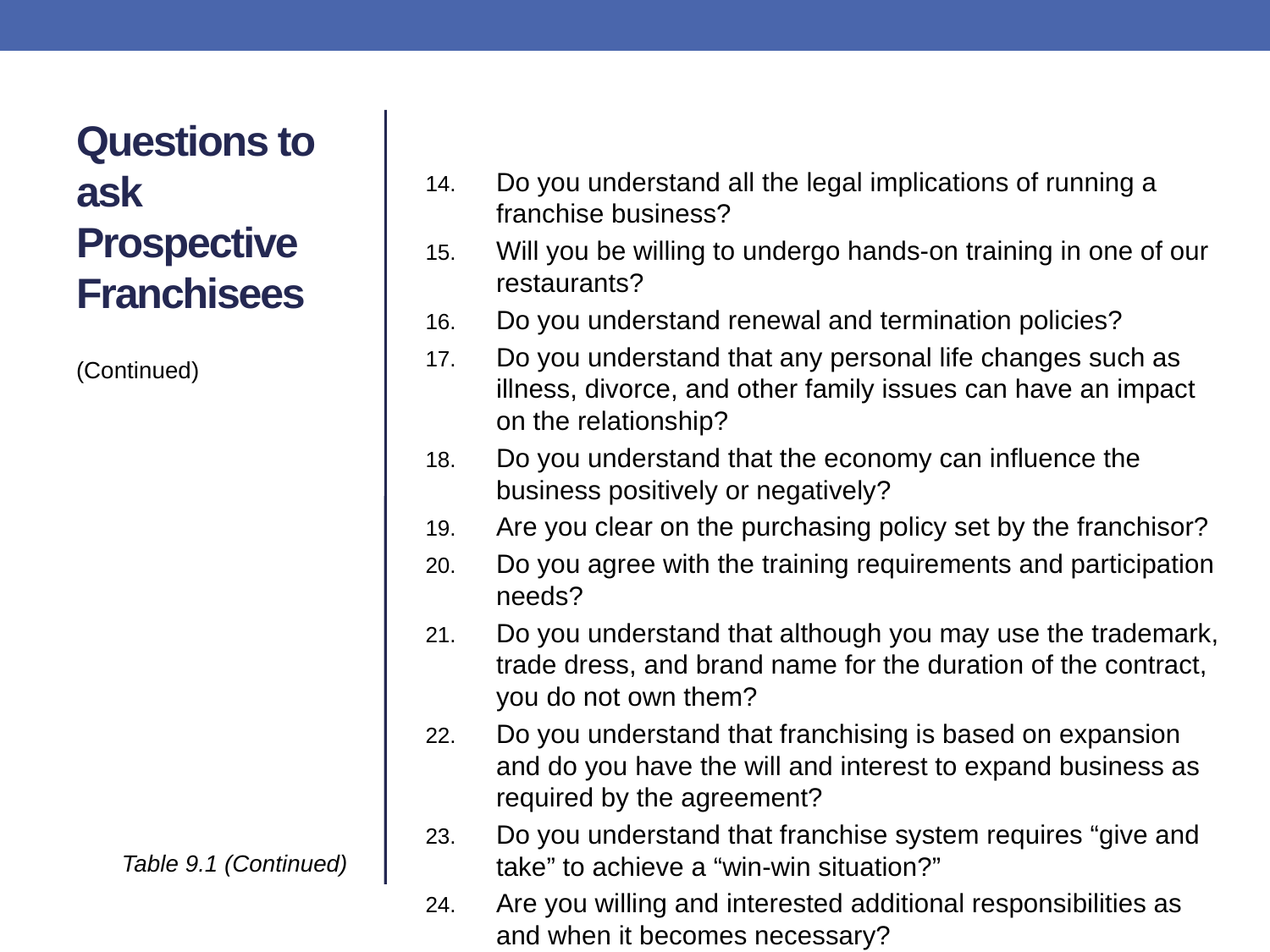

# Questions to ask Prospective Franchisees
Do you understand all the legal implications of running a franchise business?
Will you be willing to undergo hands-on training in one of our restaurants?
Do you understand renewal and termination policies?
Do you understand that any personal life changes such as illness, divorce, and other family issues can have an impact on the relationship?
Do you understand that the economy can influence the business positively or negatively?
Are you clear on the purchasing policy set by the franchisor?
Do you agree with the training requirements and participation needs?
Do you understand that although you may use the trademark, trade dress, and brand name for the duration of the contract, you do not own them?
Do you understand that franchising is based on expansion and do you have the will and interest to expand business as required by the agreement?
Do you understand that franchise system requires “give and take” to achieve a “win-win situation?”
Are you willing and interested additional responsibilities as and when it becomes necessary?
(Continued)

Table 9.1 (Continued)